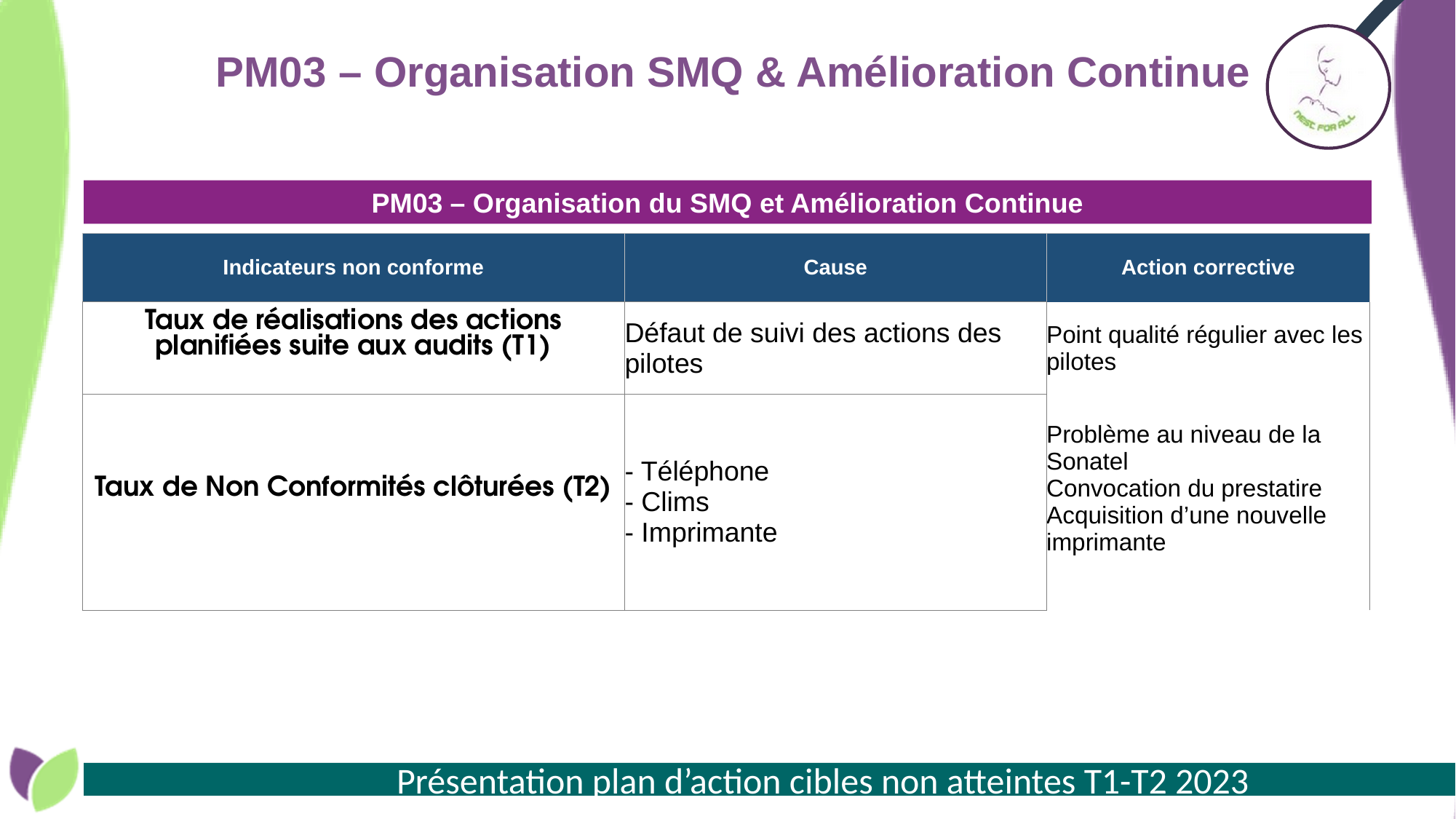

# PM03 – Organisation SMQ & Amélioration Continue
PM03 – Organisation du SMQ et Amélioration Continue
| Indicateurs non conforme | Cause | Action corrective |
| --- | --- | --- |
| Taux de réalisations des actions planifiées suite aux audits (T1) | Défaut de suivi des actions des pilotes | Point qualité régulier avec les pilotes |
| Taux de Non Conformités clôturées (T2) | - Téléphone - Clims - Imprimante | Problème au niveau de la Sonatel Convocation du prestatire Acquisition d’une nouvelle imprimante |
 Présentation plan d’action cibles non atteintes T1-T2 2023